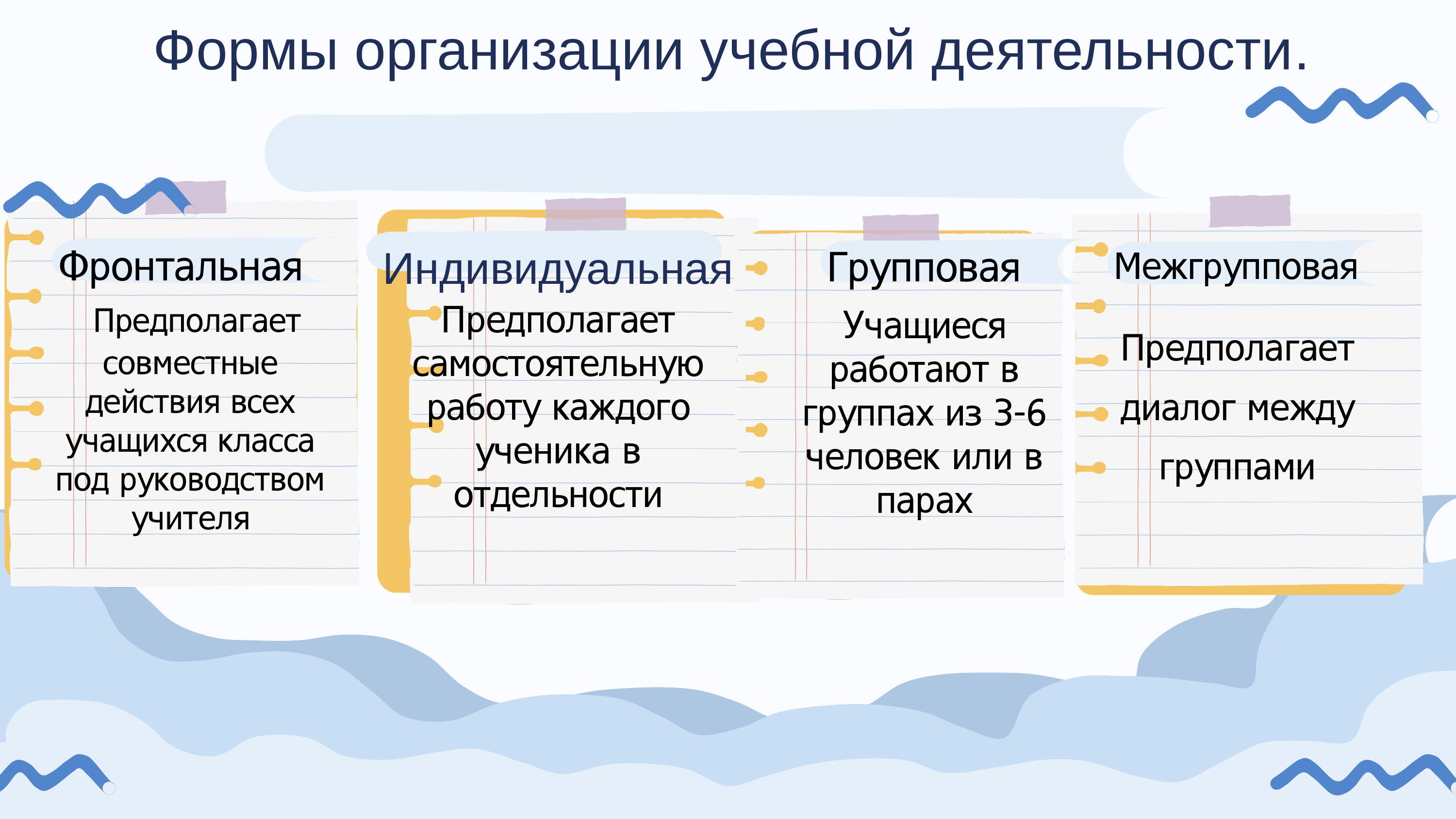

Формы организации учебной деятельности.

Фронтальная
Групповая
Межгрупповая
Индивидуальная
 Предполагает совместные действия всех учащихся класса
под руководством учителя
Предполагает самостоятельную работу каждого ученика в
отдельности
Учащиеся работают в группах из 3-6 человек или в парах
Предполагает диалог между группами